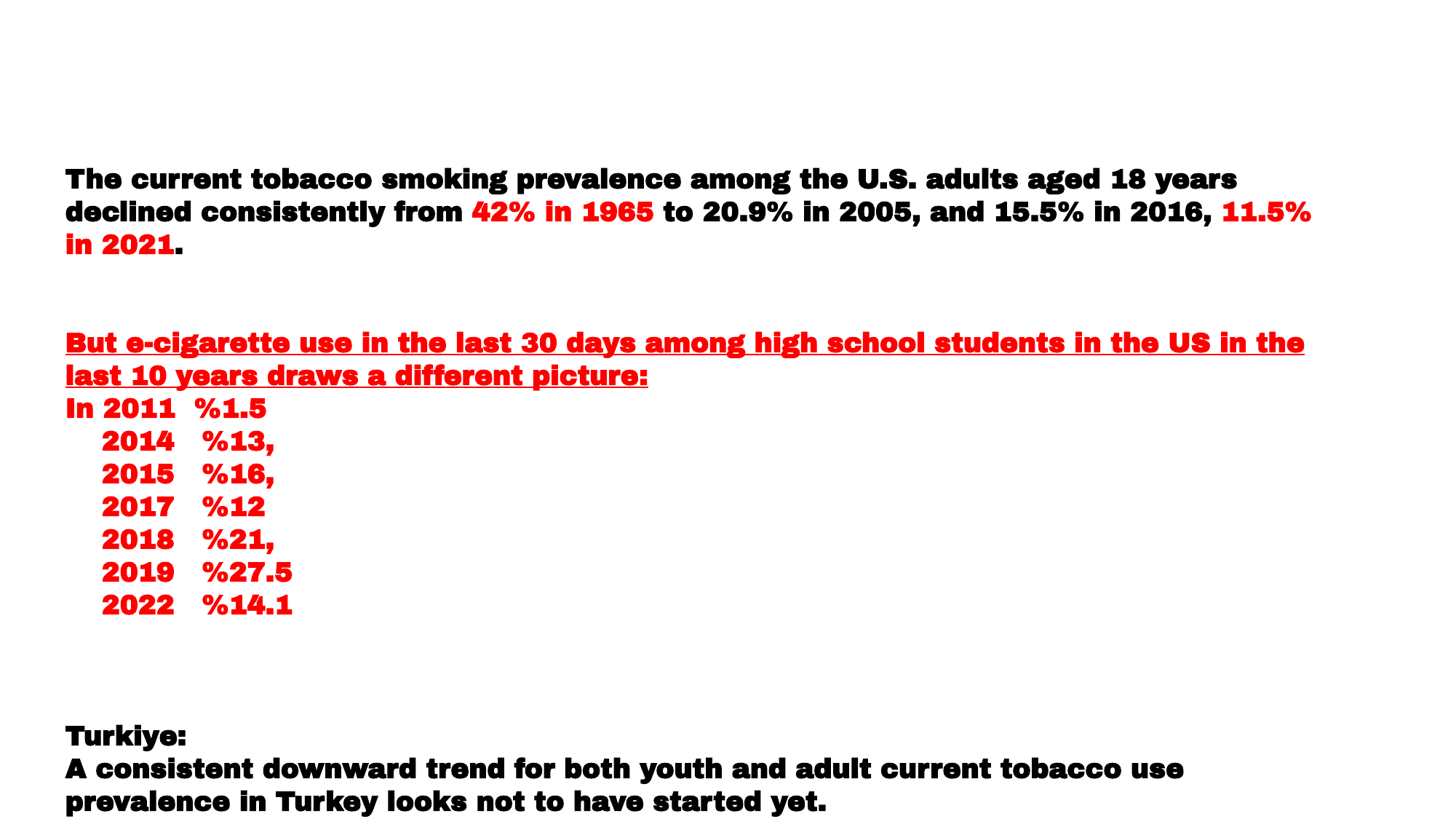

The current tobacco smoking prevalence among the U.S. adults aged 18 years declined consistently from 42% in 1965 to 20.9% in 2005, and 15.5% in 2016, 11.5% in 2021.

But e-cigarette use in the last 30 days among high school students in the US in the last 10 years draws a different picture:
In 2011  %1.5
    2014   %13,
    2015   %16,
    2017   %12
    2018   %21,
    2019   %27.5
    2022   %14.1

Turkiye:
A consistent downward trend for both youth and adult current tobacco use prevalence in Turkey looks not to have started yet.